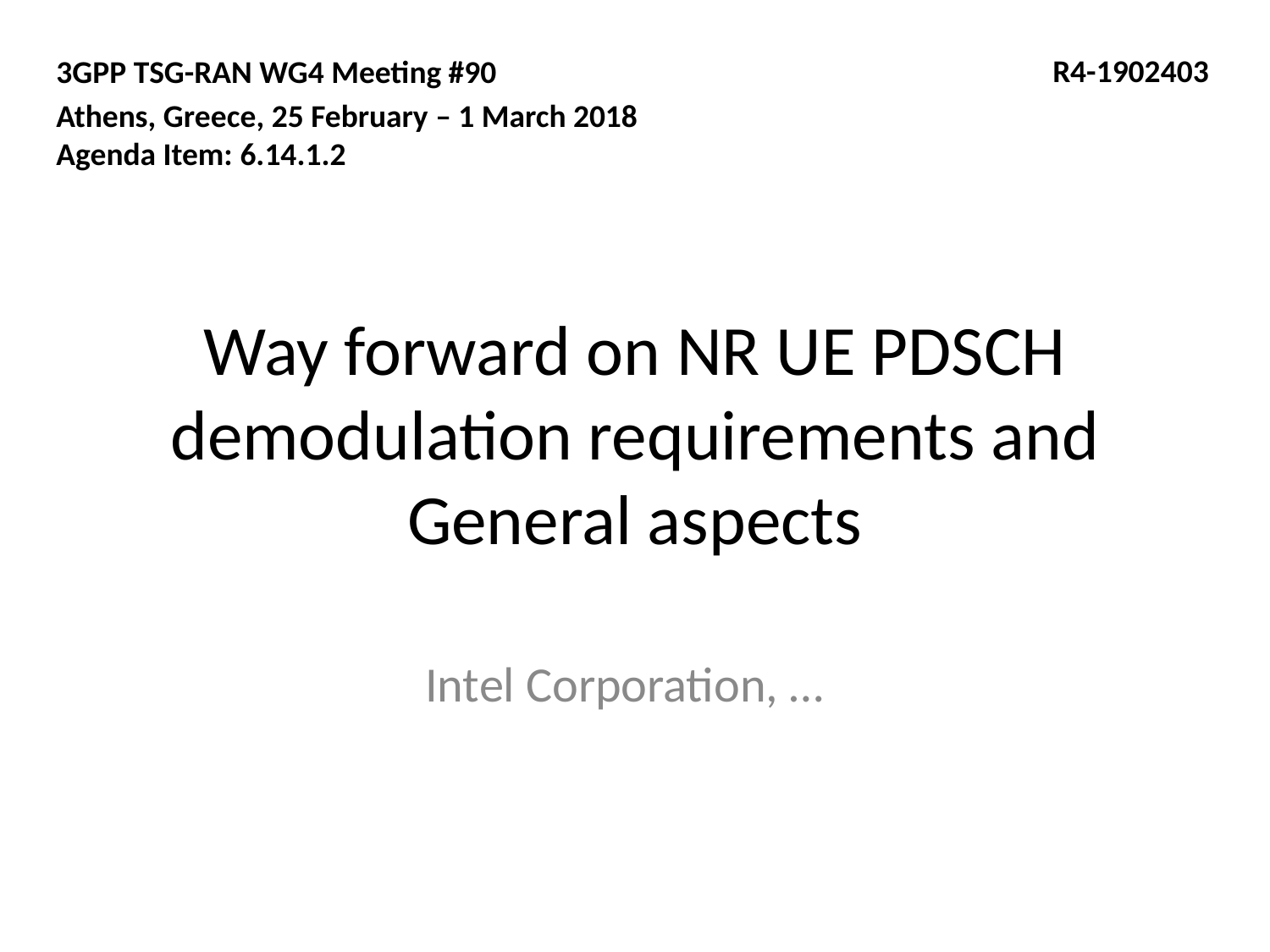

3GPP TSG-RAN WG4 Meeting #90
Athens, Greece, 25 February – 1 March 2018
Agenda Item: 6.14.1.2
R4-1902403
# Way forward on NR UE PDSCH demodulation requirements and General aspects
Intel Corporation, …